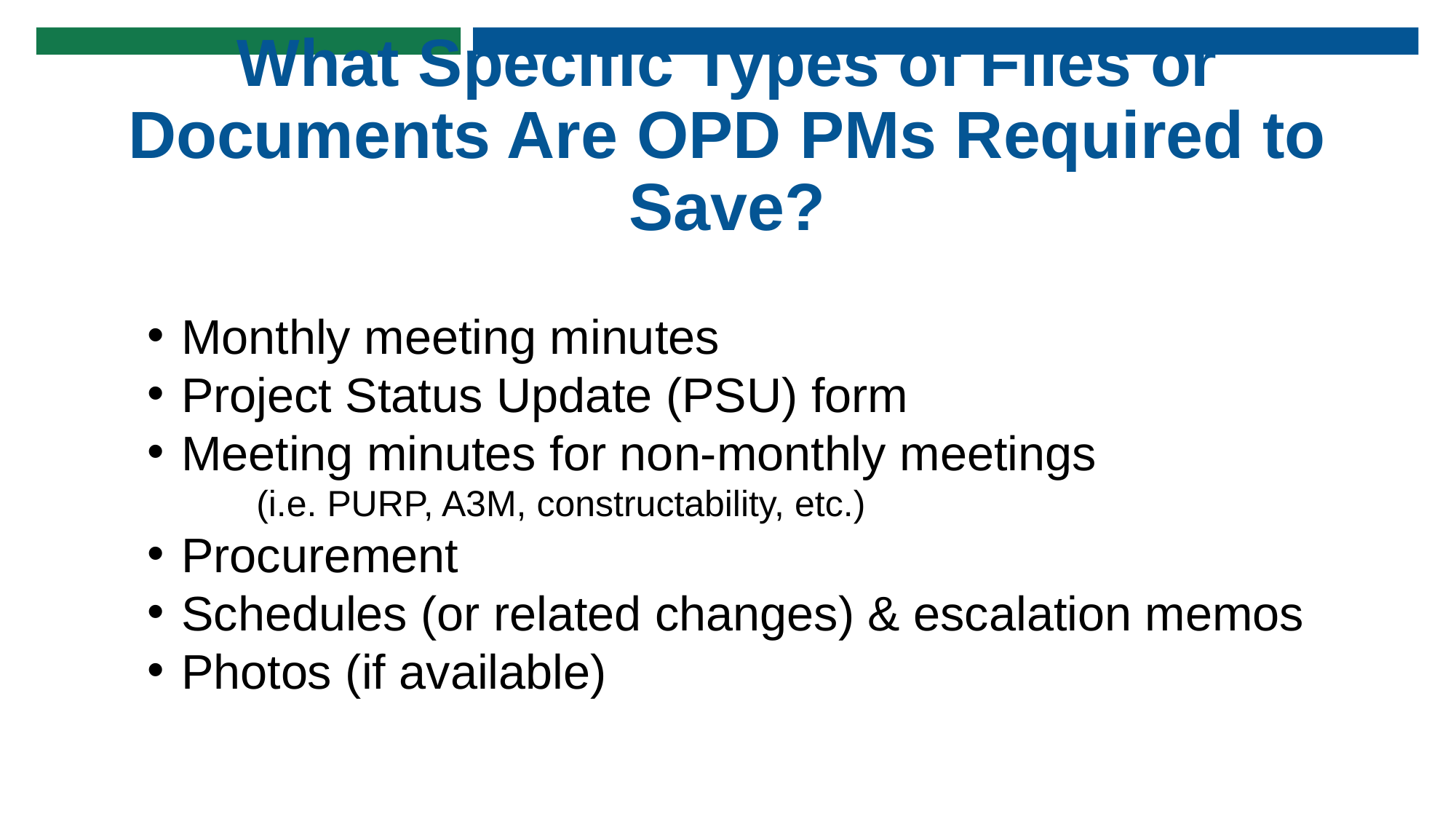

What Specific Types of Files or Documents Are OPD PMs Required to Save?

Monthly meeting minutes
Project Status Update (PSU) form
Meeting minutes for non-monthly meetings
(i.e. PURP, A3M, constructability, etc.)
Procurement
Schedules (or related changes) & escalation memos
Photos (if available)